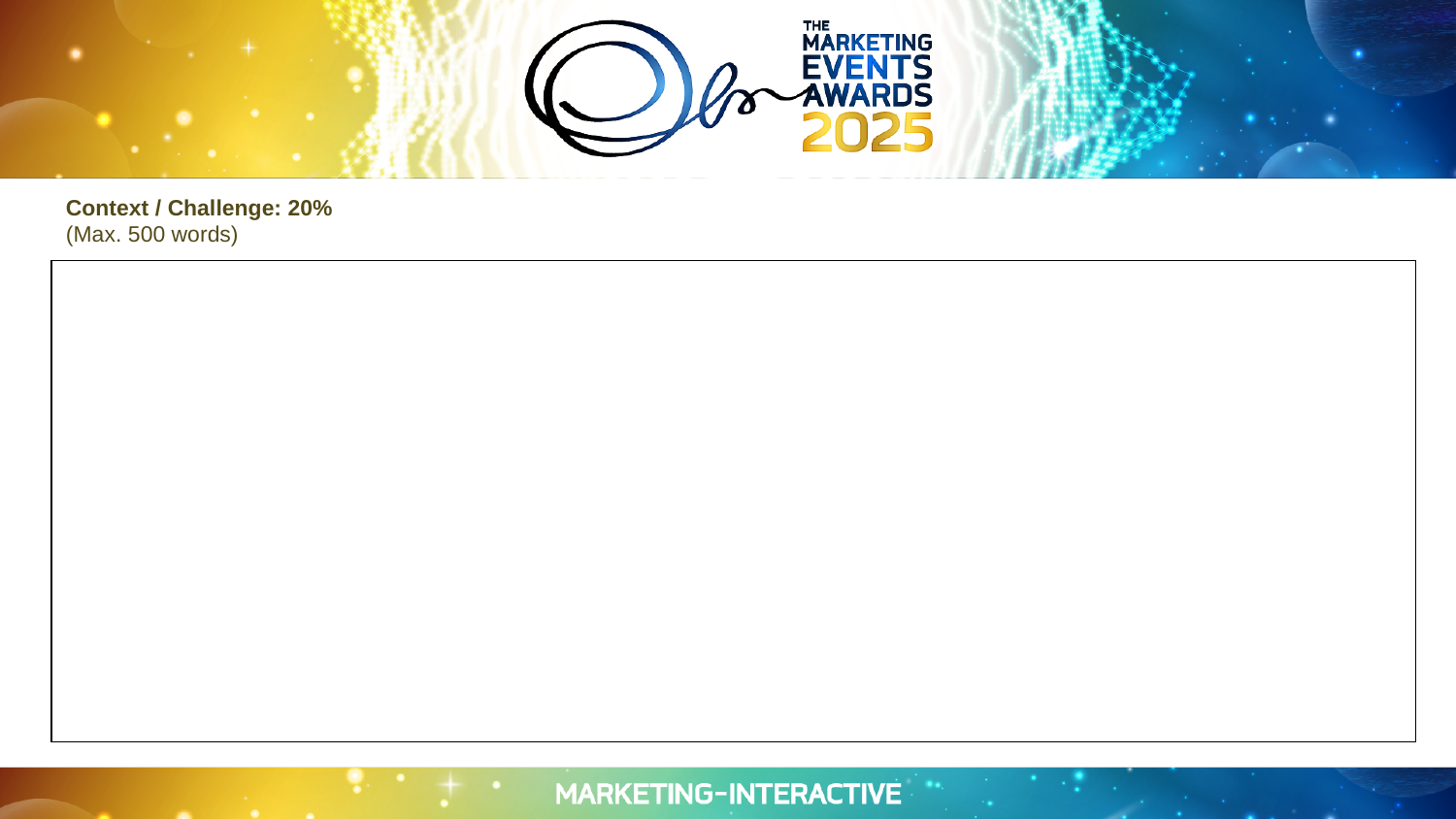

Context / Challenge: 20%
(Max. 500 words)